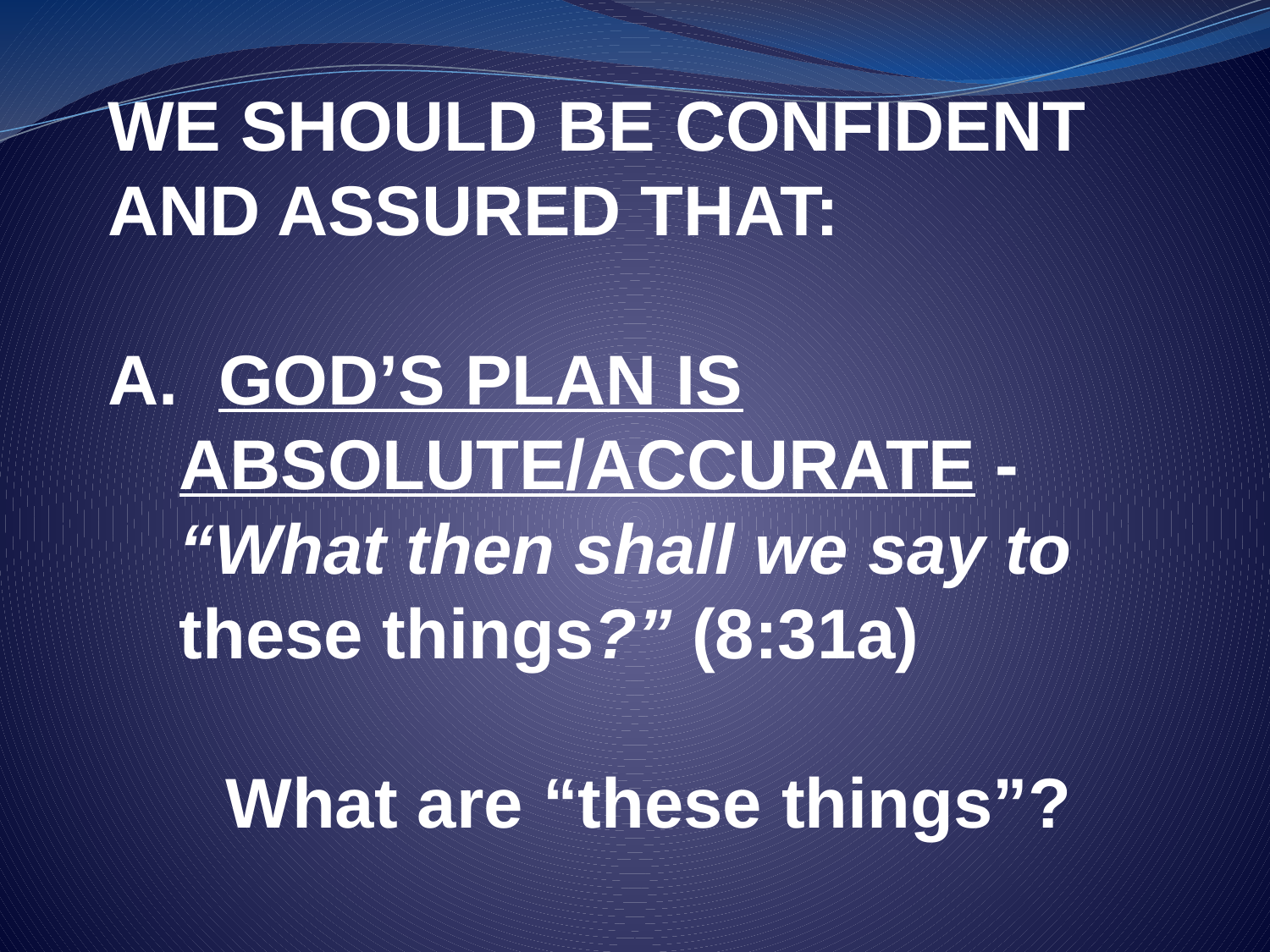

WE SHOULD BE CONFIDENT AND ASSURED THAT:

  GOD’S PLAN IS ABSOLUTE/ACCURATE - “What then shall we say to these things?” (8:31a)

      What are “these things”?